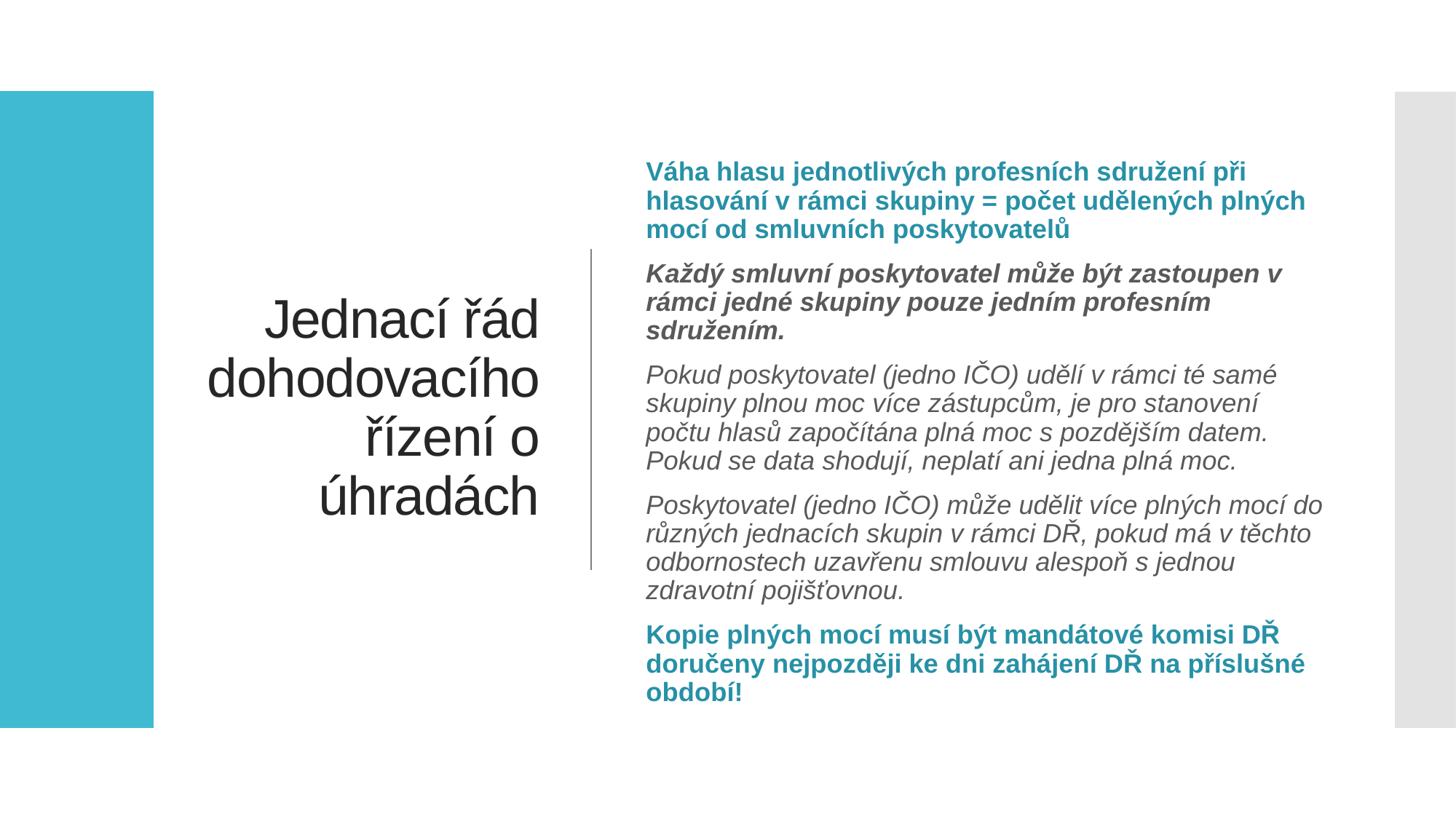

# Jednací řád dohodovacího řízení o úhradách

Váha hlasu jednotlivých profesních sdružení při hlasování v rámci skupiny = počet udělených plných mocí od smluvních poskytovatelů
Každý smluvní poskytovatel může být zastoupen v rámci jedné skupiny pouze jedním profesním sdružením.
Pokud poskytovatel (jedno IČO) udělí v rámci té samé skupiny plnou moc více zástupcům, je pro stanovení počtu hlasů započítána plná moc s pozdějším datem. Pokud se data shodují, neplatí ani jedna plná moc.
Poskytovatel (jedno IČO) může udělit více plných mocí do různých jednacích skupin v rámci DŘ, pokud má v těchto odbornostech uzavřenu smlouvu alespoň s jednou zdravotní pojišťovnou.
Kopie plných mocí musí být mandátové komisi DŘ doručeny nejpozději ke dni zahájení DŘ na příslušné období!